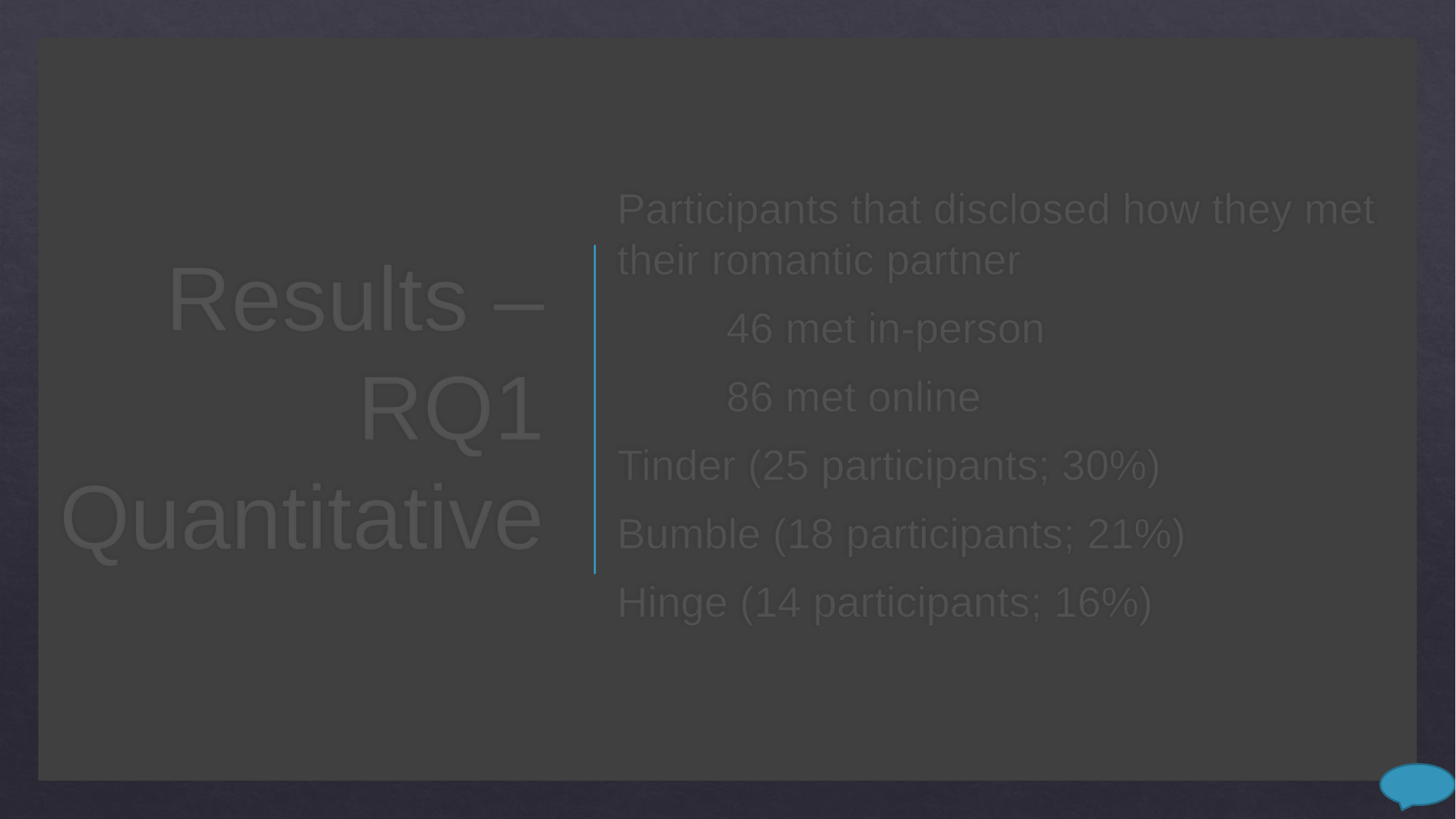

# Results – RQ1 Quantitative
Participants that disclosed how they met their romantic partner
	46 met in-person
	86 met online
Tinder (25 participants; 30%)
Bumble (18 participants; 21%)
Hinge (14 participants; 16%)